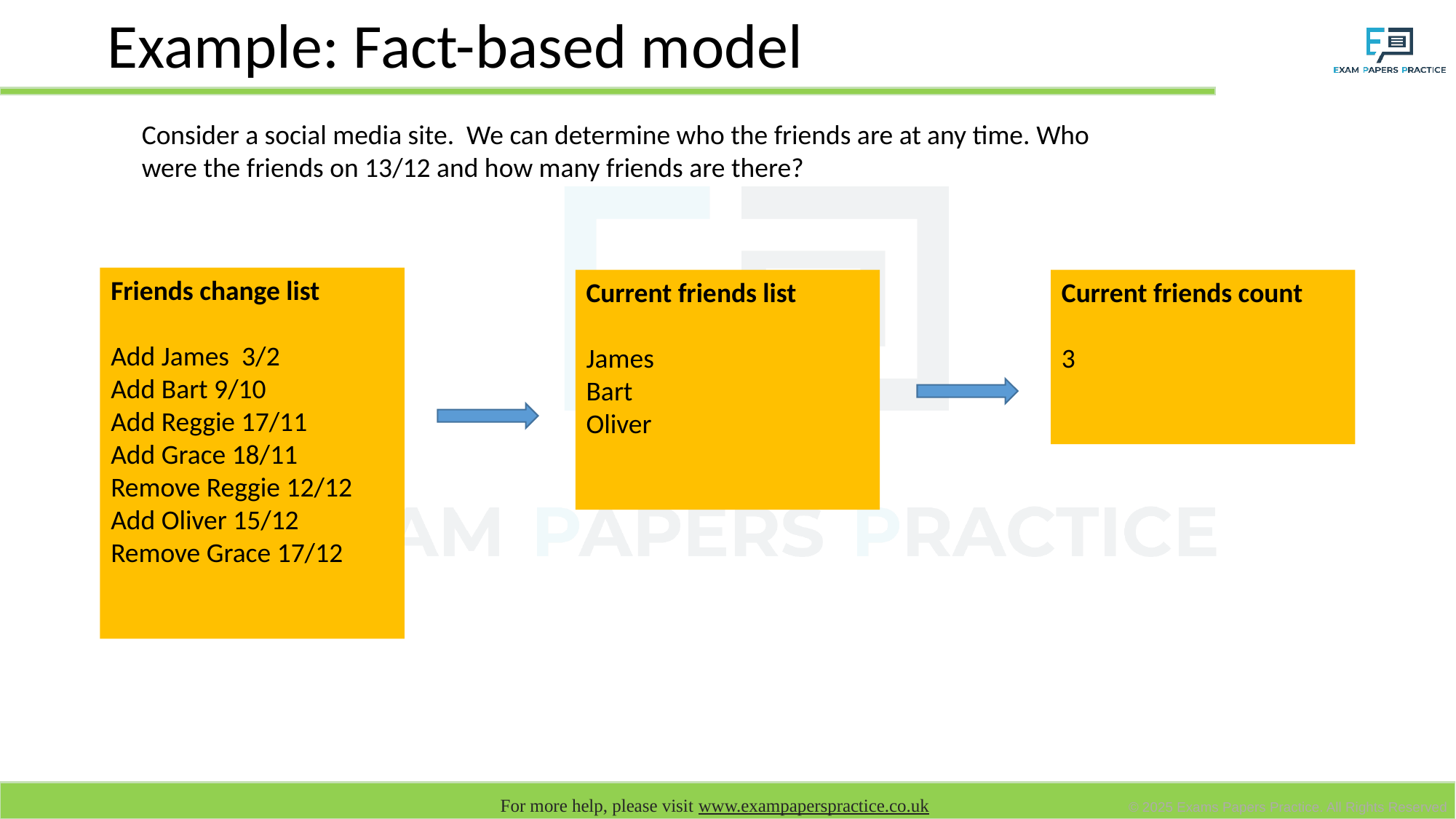

# Example: Fact-based model
Consider a social media site.  We can determine who the friends are at any time. Who were the friends on 13/12 and how many friends are there?

Friends change list

Add James  3/2
Add Bart 9/10
Add Reggie 17/11
Add Grace 18/11
Remove Reggie 12/12
Add Oliver 15/12
Remove Grace 17/12

Current friends list

James
Bart
Oliver

Current friends count

3